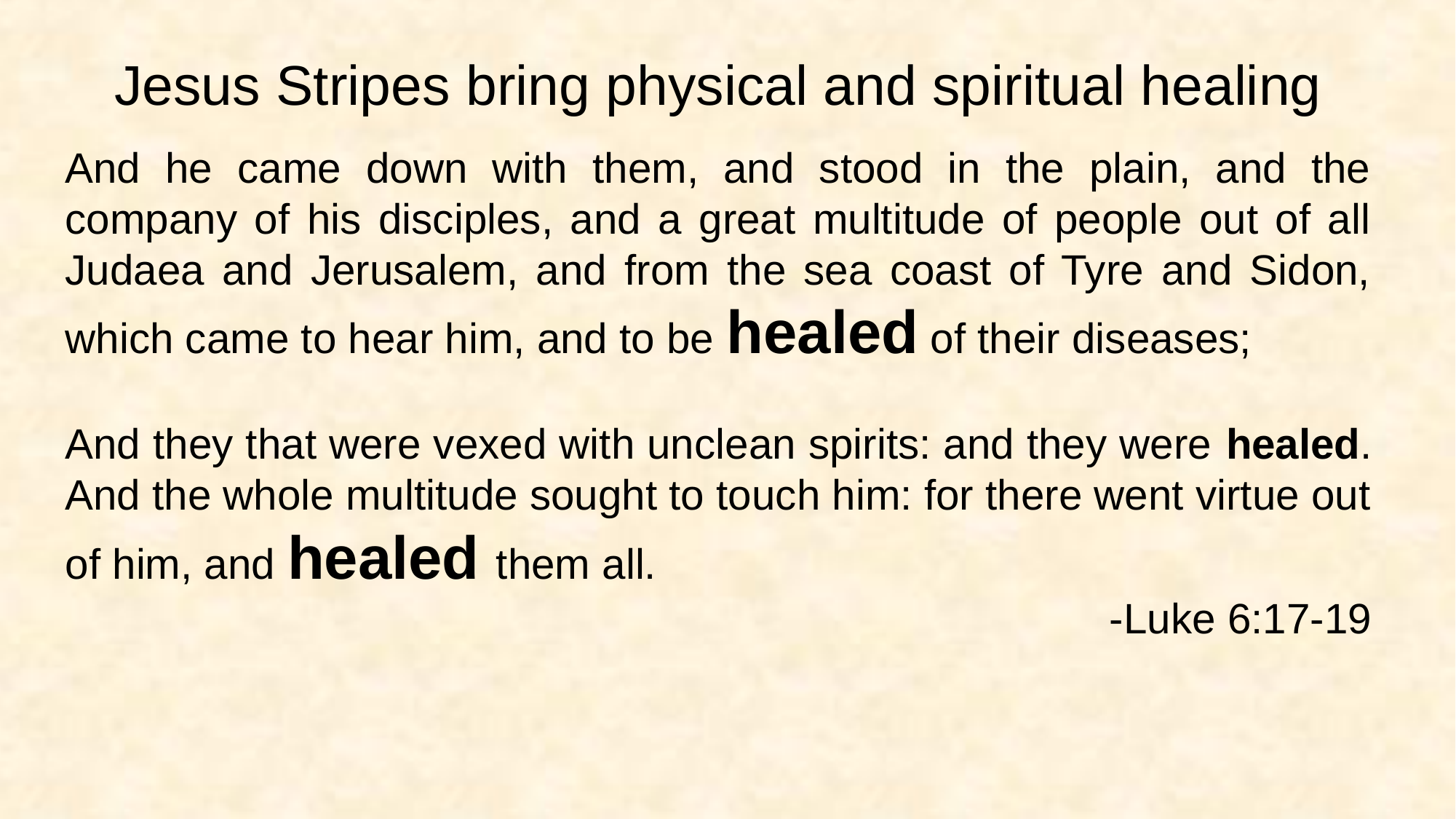

Jesus Stripes bring physical and spiritual healing
And he came down with them, and stood in the plain, and the company of his disciples, and a great multitude of people out of all Judaea and Jerusalem, and from the sea coast of Tyre and Sidon, which came to hear him, and to be healed of their diseases;

And they that were vexed with unclean spirits: and they were healed. And the whole multitude sought to touch him: for there went virtue out of him, and healed them all.
-Luke 6:17-19